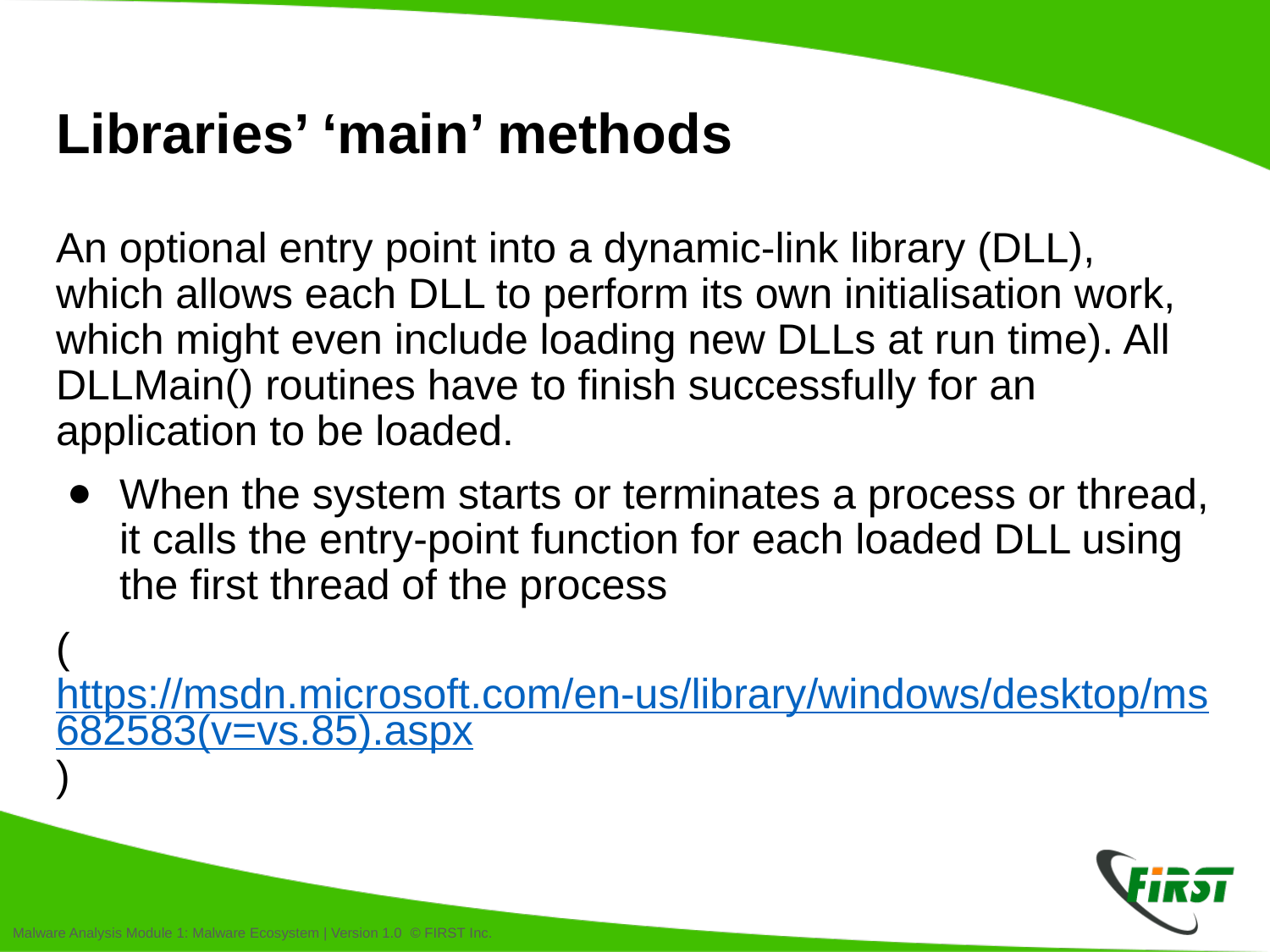

# Libraries’ ‘main’ methods
An optional entry point into a dynamic-link library (DLL), which allows each DLL to perform its own initialisation work, which might even include loading new DLLs at run time). All DLLMain() routines have to finish successfully for an application to be loaded.
When the system starts or terminates a process or thread, it calls the entry-point function for each loaded DLL using the first thread of the process
(https://msdn.microsoft.com/en-us/library/windows/desktop/ms682583(v=vs.85).aspx)